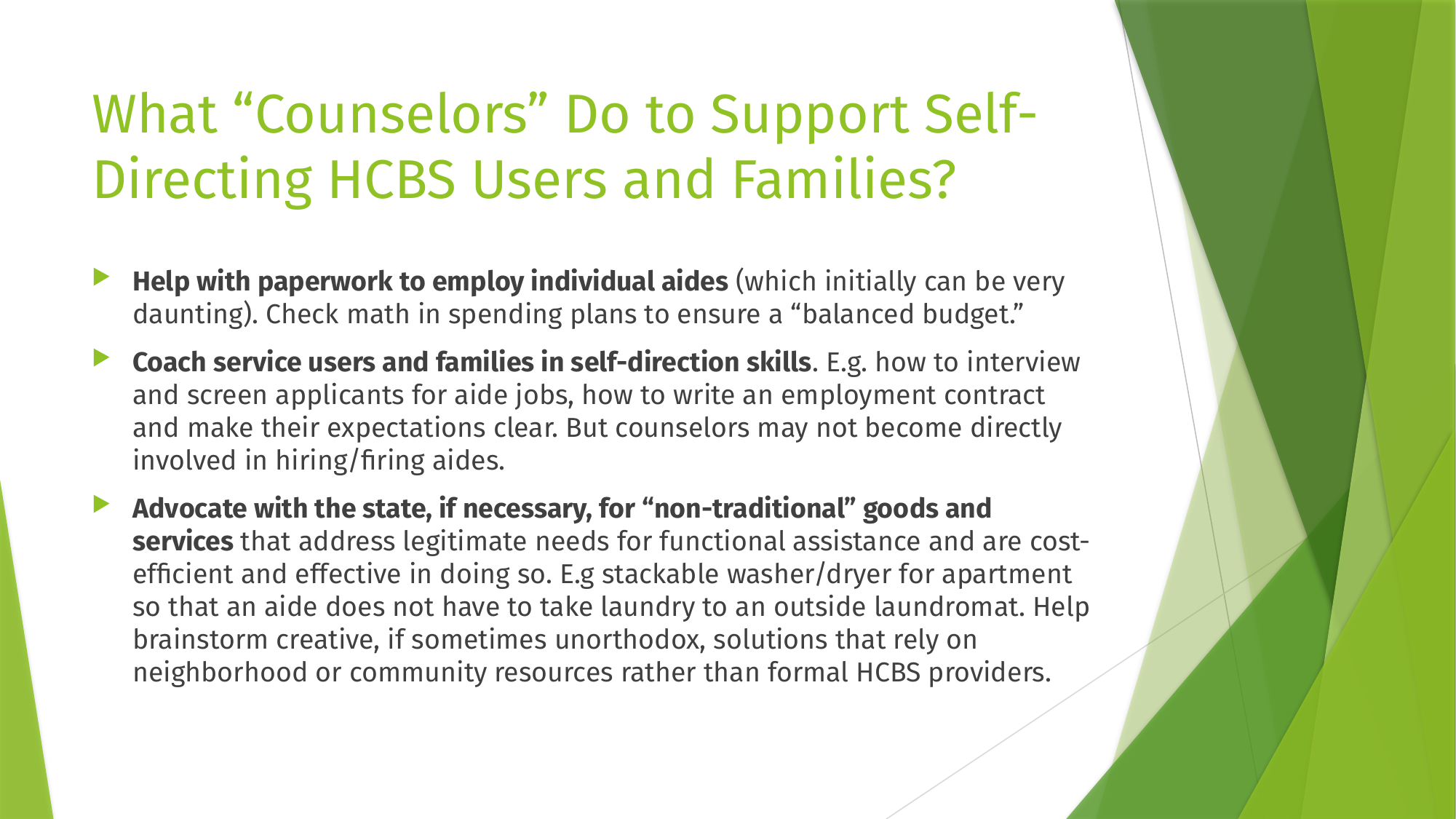

# What “Counselors” Do to Support Self-Directing HCBS Users and Families?
Help with paperwork to employ individual aides (which initially can be very daunting). Check math in spending plans to ensure a “balanced budget.”
Coach service users and families in self-direction skills. E.g. how to interview and screen applicants for aide jobs, how to write an employment contract and make their expectations clear. But counselors may not become directly involved in hiring/firing aides.
Advocate with the state, if necessary, for “non-traditional” goods and services that address legitimate needs for functional assistance and are cost-efficient and effective in doing so. E.g stackable washer/dryer for apartment so that an aide does not have to take laundry to an outside laundromat. Help brainstorm creative, if sometimes unorthodox, solutions that rely on neighborhood or community resources rather than formal HCBS providers.